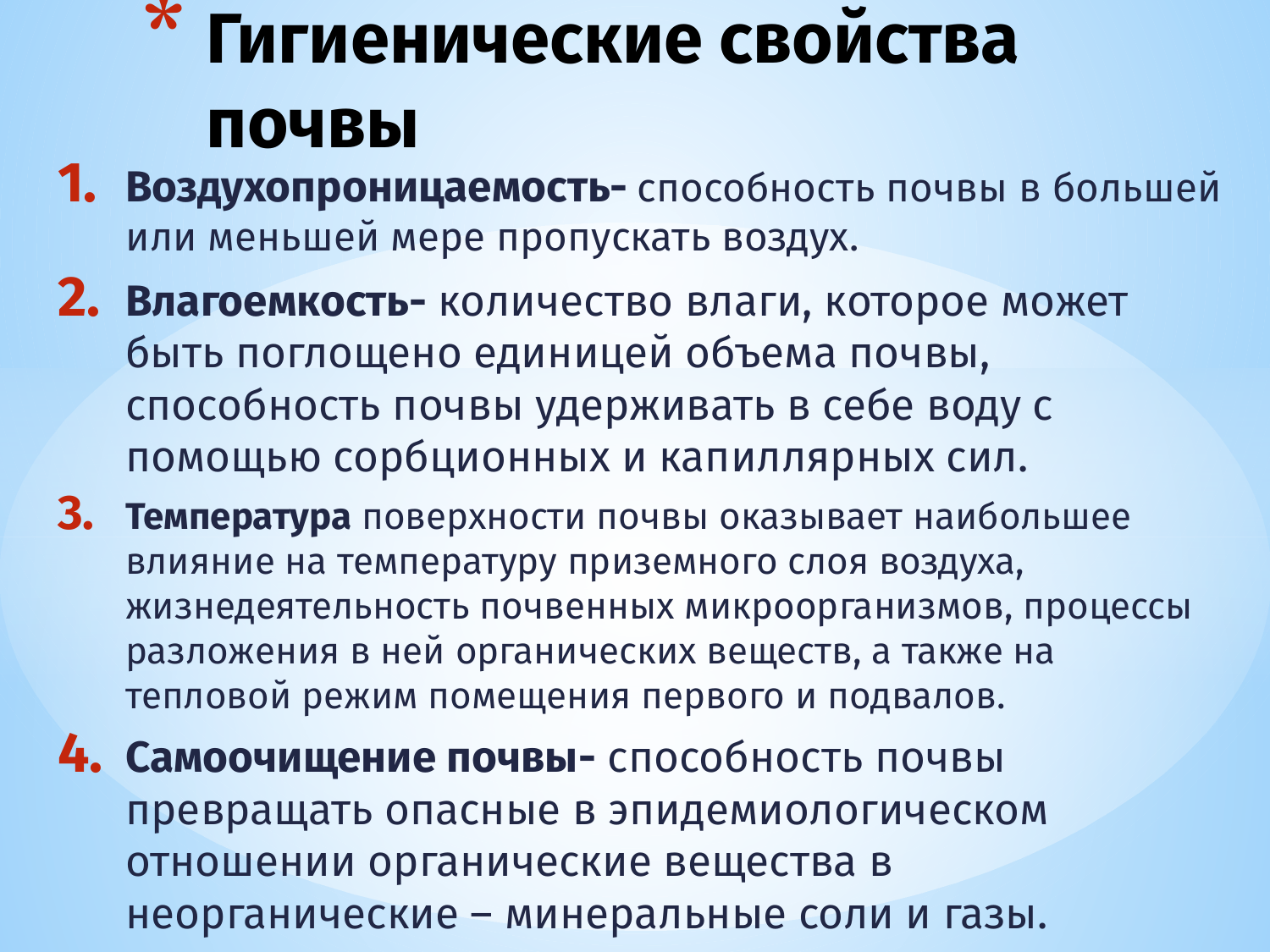

# Гигиенические свойства почвы
Воздухопроницаемость- способность почвы в большей или меньшей мере пропускать воздух.
Влагоемкость- количество влаги, которое может быть поглощено единицей объема почвы, способность почвы удерживать в себе воду с помощью сорбционных и капиллярных сил.
Температура поверхности почвы оказывает наибольшее влияние на температуру приземного слоя воздуха, жизнедеятельность почвенных микроорганизмов, процессы разложения в ней органических веществ, а также на тепловой режим помещения первого и подвалов.
Самоочищение почвы- способность почвы превращать опасные в эпидемиологическом отношении органические вещества в неорганические – минеральные соли и газы.